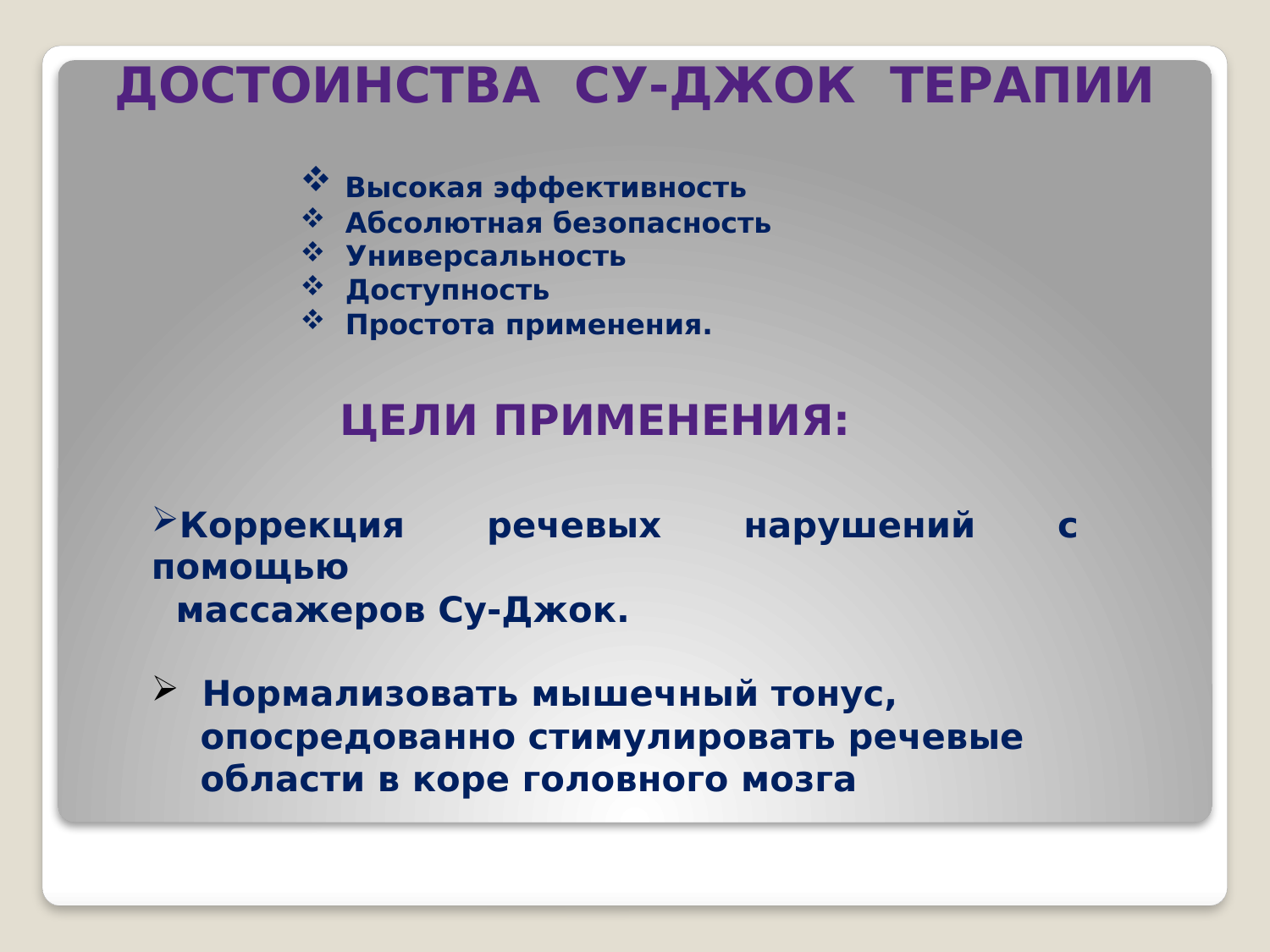

# ДОСТОИНСТВА  СУ-ДЖОК  ТЕРАПИИ
 Высокая эффективность
  Абсолютная безопасность
  Универсальность
  Доступность
  Простота применения.

ЦЕЛИ ПРИМЕНЕНИЯ:
Коррекция речевых нарушений с помощью
  массажеров Су-Джок.

  Нормализовать мышечный тонус,
    опосредованно стимулировать речевые
    области в коре головного мозга